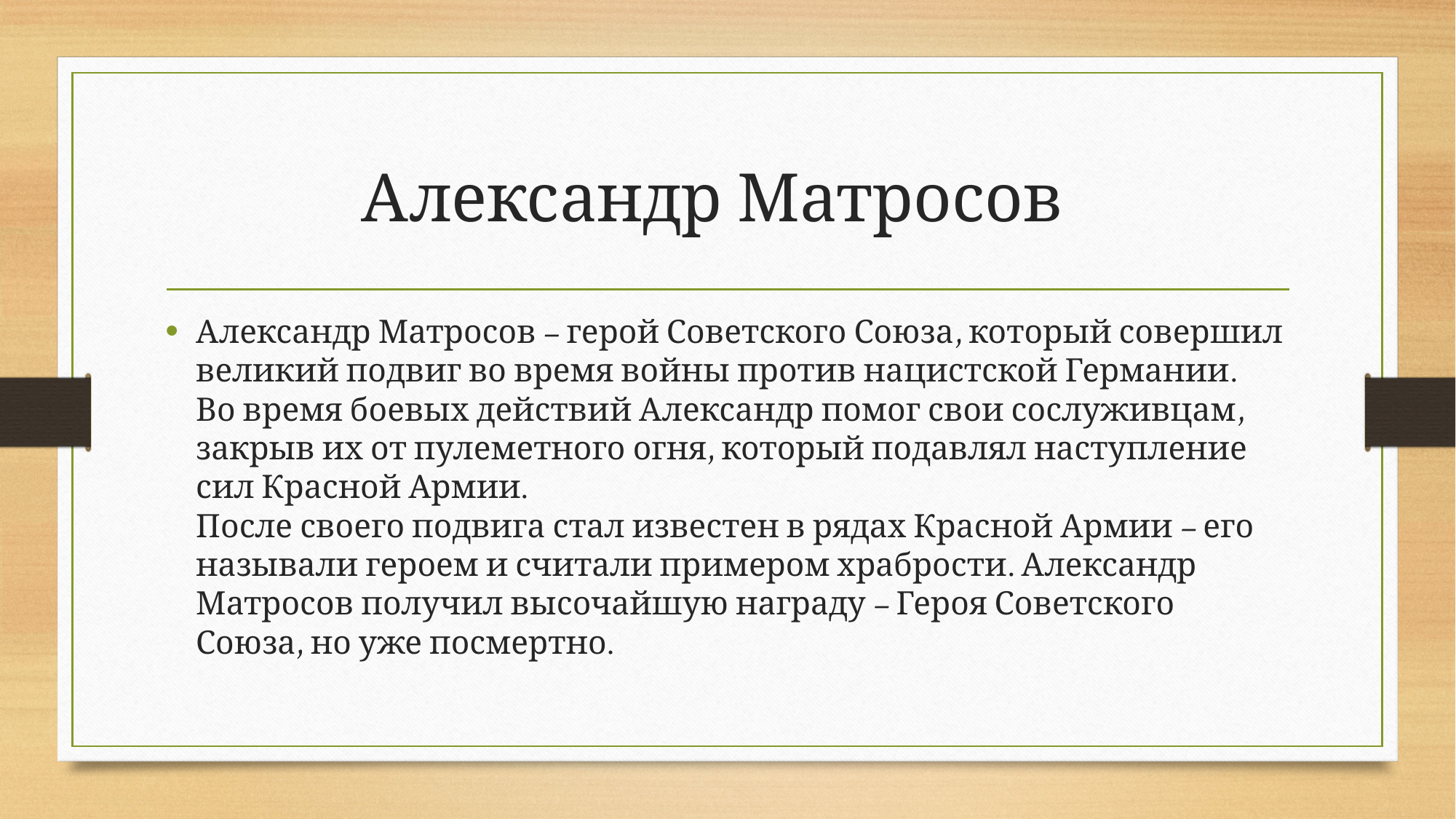

# Александр Матросов
Александр Матросов – герой Советского Союза, который совершил великий подвиг во время войны против нацистской Германии.
Во время боевых действий Александр помог свои сослуживцам, закрыв их от пулеметного огня, который подавлял наступление сил Красной Армии.
После своего подвига стал известен в рядах Красной Армии – его называли героем и считали примером храбрости. Александр Матросов получил высочайшую награду – Героя Советского Союза, но уже посмертно.